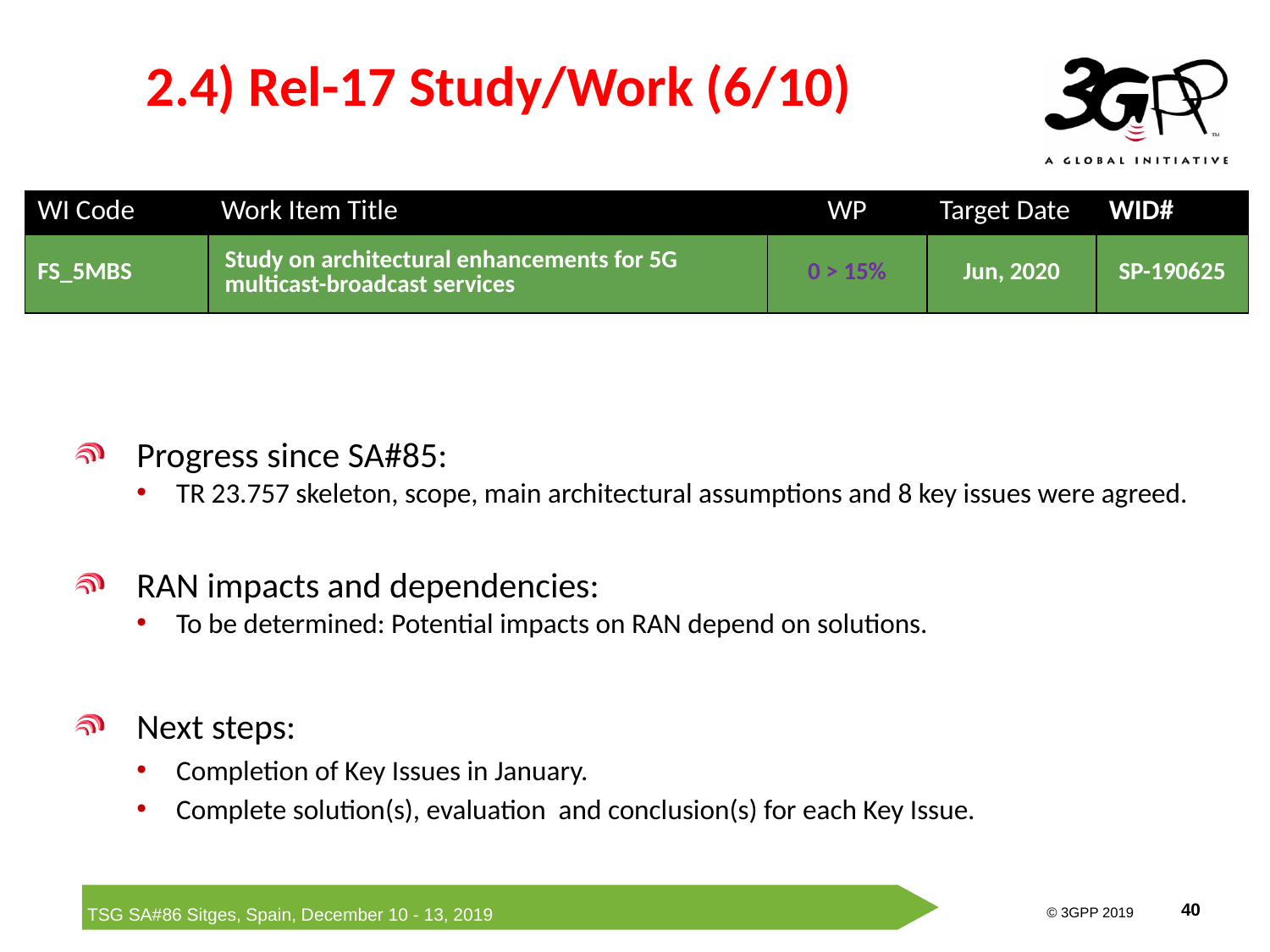

# 2.4) Rel-17 Study/Work (6/10)
| WI Code | Work Item Title | WP | Target Date | WID# |
| --- | --- | --- | --- | --- |
| FS\_5MBS | Study on architectural enhancements for 5G multicast-broadcast services | 0 > 15% | Jun, 2020 | SP-190625 |
Progress since SA#85:
TR 23.757 skeleton, scope, main architectural assumptions and 8 key issues were agreed.

RAN impacts and dependencies:
To be determined: Potential impacts on RAN depend on solutions.

Next steps:
Completion of Key Issues in January.
Complete solution(s), evaluation  and conclusion(s) for each Key Issue.